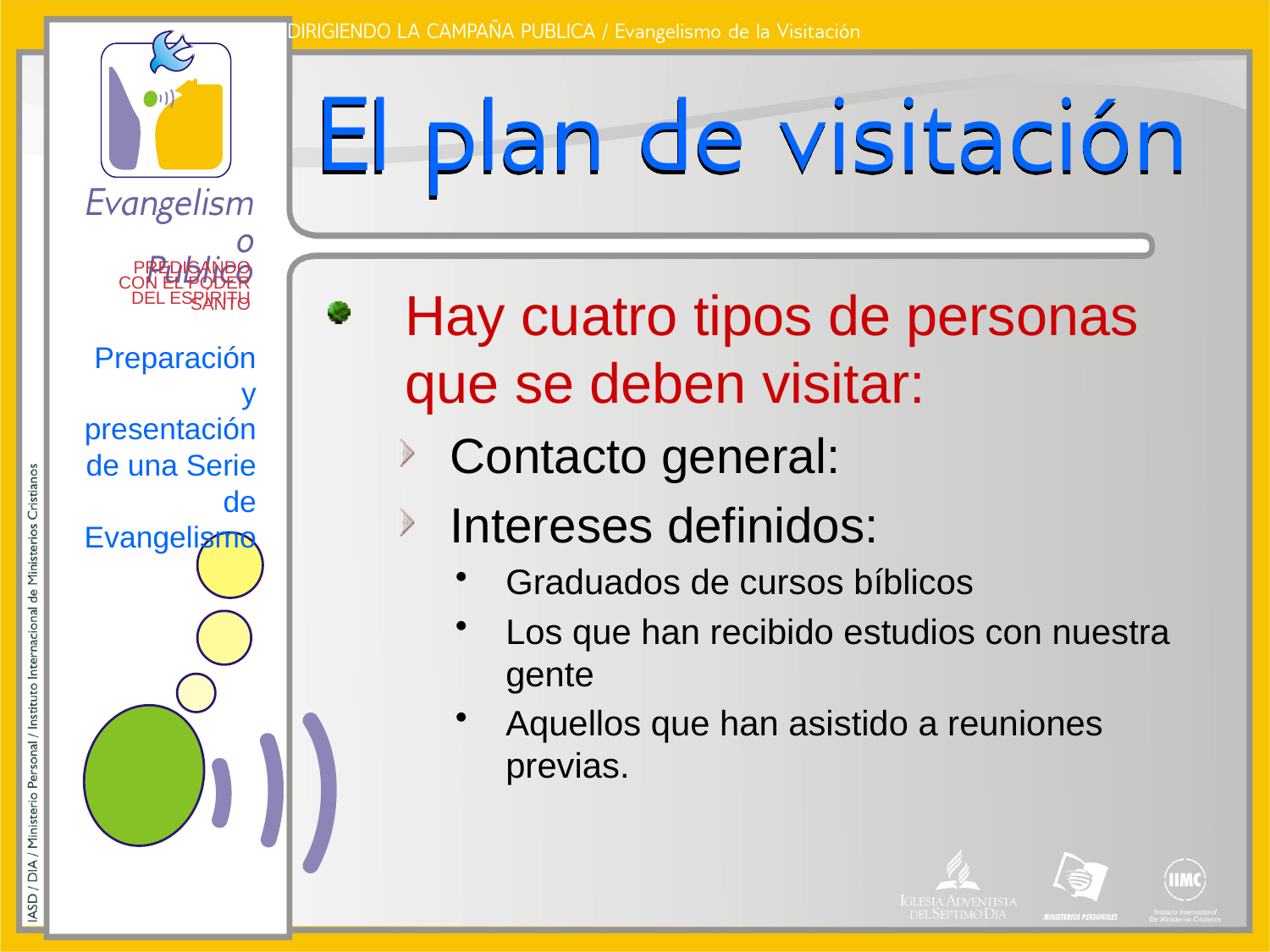

DIRIGIENDO LA CAMPAÑA PUBLICA / Evangelismo de la Visitación
# El plan de visitación
Hay cuatro tipos de personas que se deben visitar:
Contacto general:
Intereses definidos:
Graduados de cursos bíblicos
Los que han recibido estudios con nuestra gente
Aquellos que han asistido a reuniones previas.